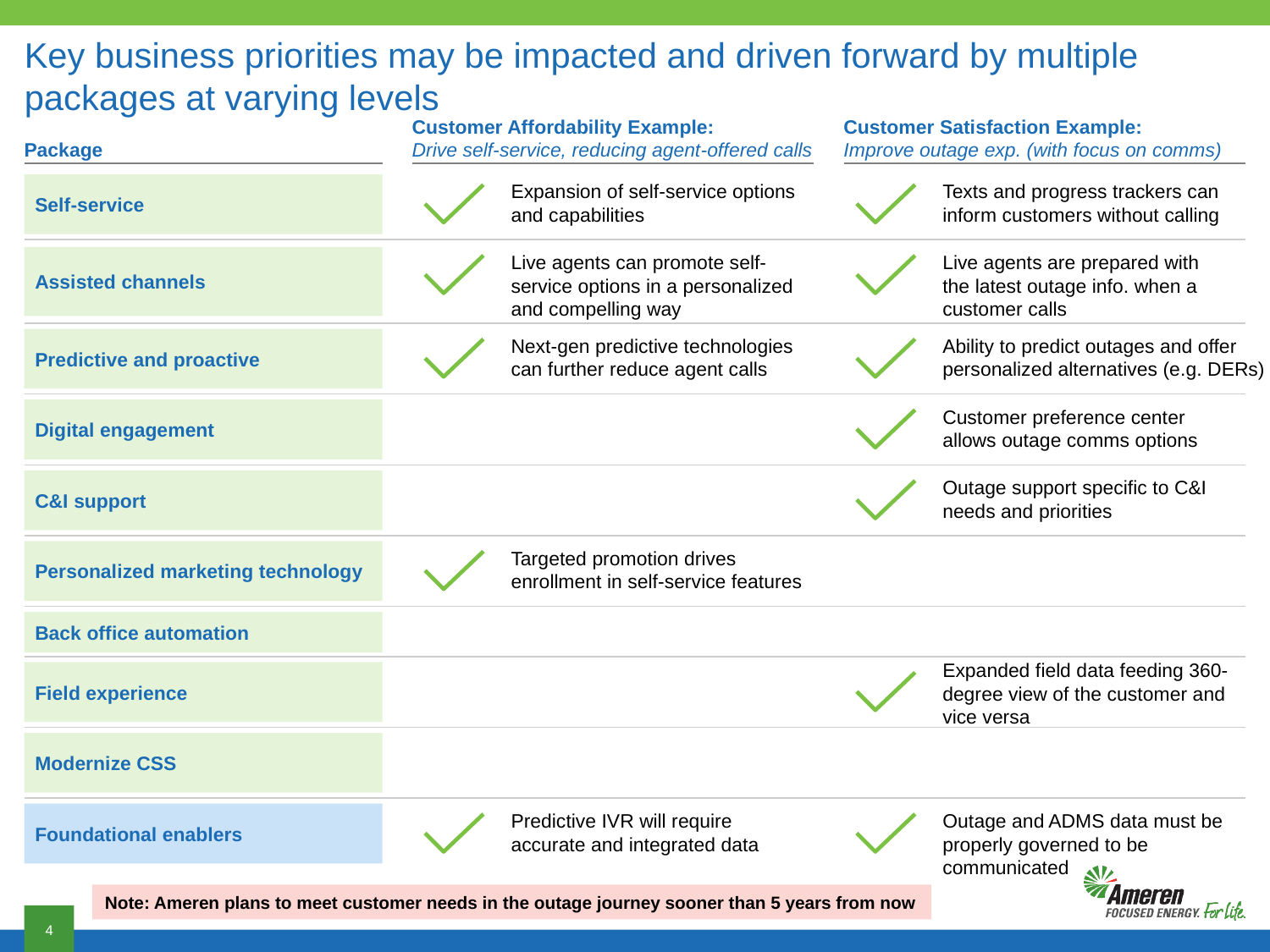

# Key business priorities may be impacted and driven forward by multiple packages at varying levels
Customer Affordability Example:
Drive self-service, reducing agent-offered calls
Customer Satisfaction Example:
Improve outage exp. (with focus on comms)
Package
Self-service
Expansion of self-service options and capabilities

Texts and progress trackers can inform customers without calling

Assisted channels
Live agents can promote self-service options in a personalized and compelling way

Live agents are prepared with the latest outage info. when a customer calls

Predictive and proactive
Next-gen predictive technologies can further reduce agent calls

Ability to predict outages and offer personalized alternatives (e.g. DERs)

Digital engagement
Customer preference center allows outage comms options

C&I support
Outage support specific to C&I needs and priorities

Personalized marketing technology
Targeted promotion drives enrollment in self-service features

Back office automation
Expanded field data feeding 360-degree view of the customer and vice versa

Field experience
Modernize CSS
Foundational enablers
Predictive IVR will require accurate and integrated data

Outage and ADMS data must be properly governed to be communicated

Note: Ameren plans to meet customer needs in the outage journey sooner than 5 years from now